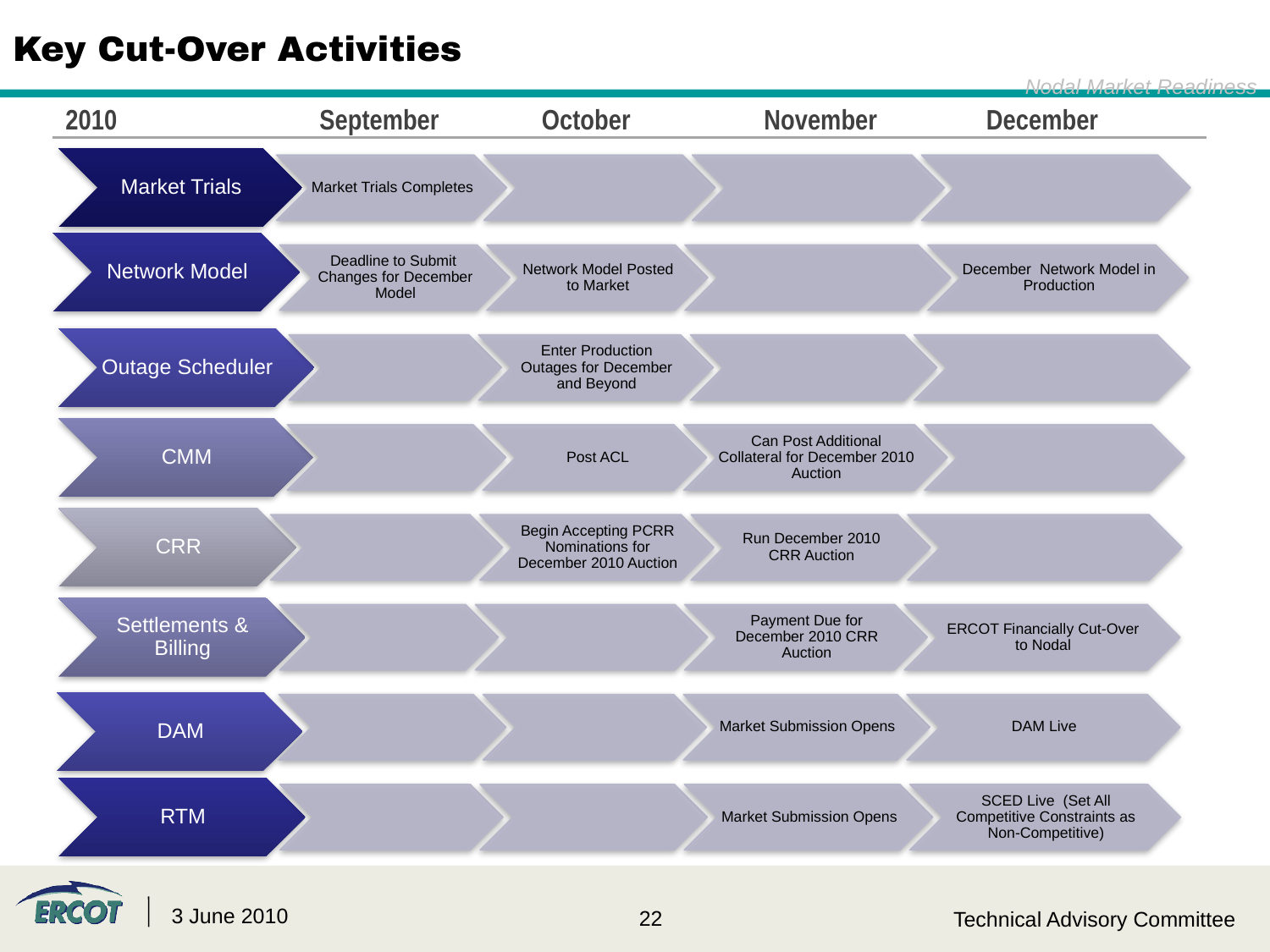

# Key Cut-Over Activities
Key Cut-Over Activities
Nodal Market Readiness
2010

September

October

November

December

Market Trials
Market Trials Completes

Network Model
Deadline to Submit  Changes for December Model
Network Model Posted to Market

December  Network Model in Production
Outage Scheduler

Enter Production Outages for December and Beyond

CMM

 Post ACL
Can Post Additional Collateral for December 2010 Auction

CRR

Begin Accepting PCRR Nominations for December 2010 Auction
Run December 2010 CRR Auction

Settlements & Billing

Payment Due for December 2010 CRR Auction
ERCOT Financially Cut-Over to Nodal
DAM

Market Submission Opens
DAM Live
RTM

Market Submission Opens
SCED Live  (Set All Competitive Constraints as Non-Competitive)
3 June 2010
Technical Advisory Committee